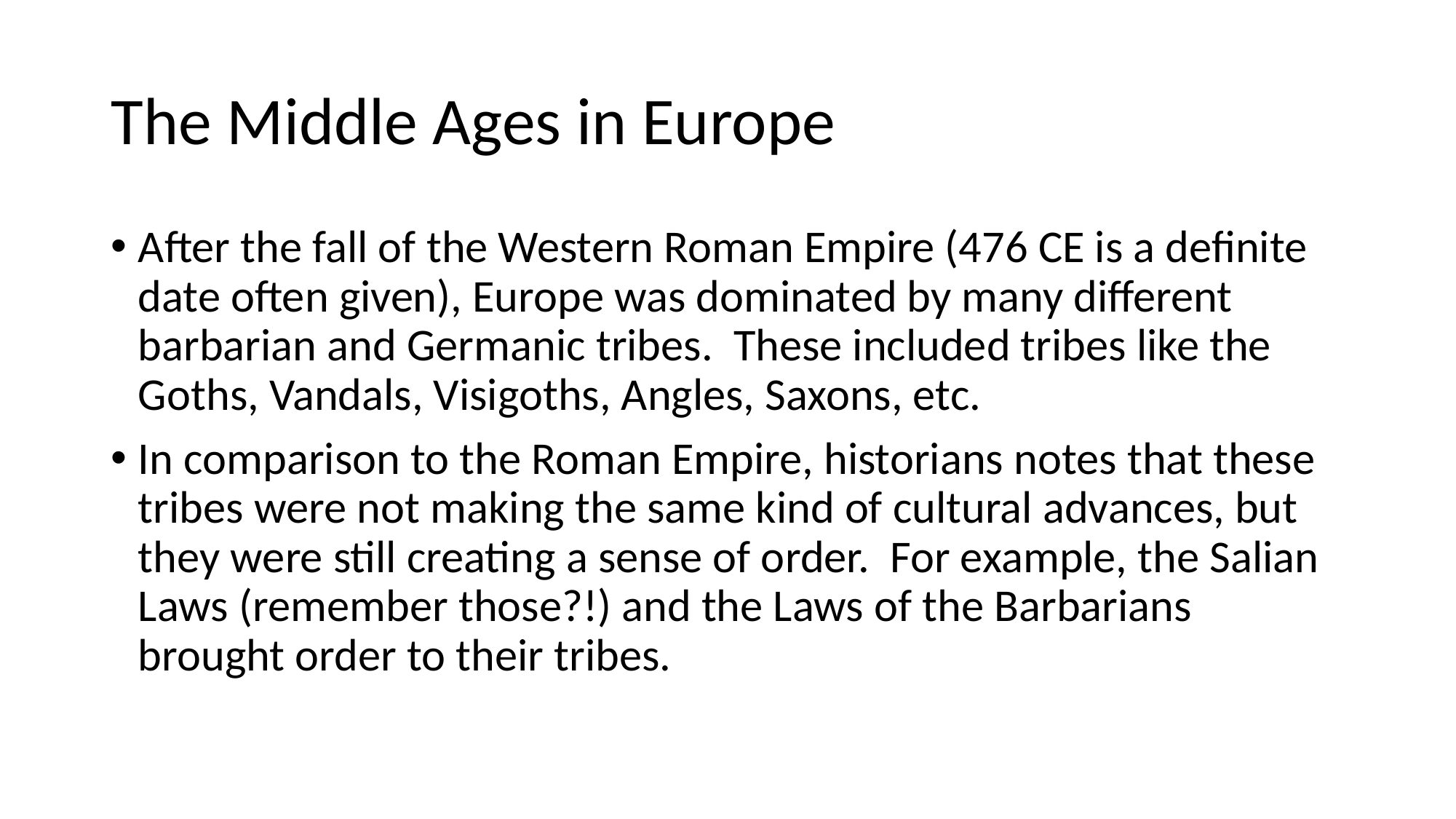

# The Middle Ages in Europe
After the fall of the Western Roman Empire (476 CE is a definite date often given), Europe was dominated by many different barbarian and Germanic tribes.  These included tribes like the Goths, Vandals, Visigoths, Angles, Saxons, etc.
In comparison to the Roman Empire, historians notes that these tribes were not making the same kind of cultural advances, but they were still creating a sense of order.  For example, the Salian Laws (remember those?!) and the Laws of the Barbarians brought order to their tribes.